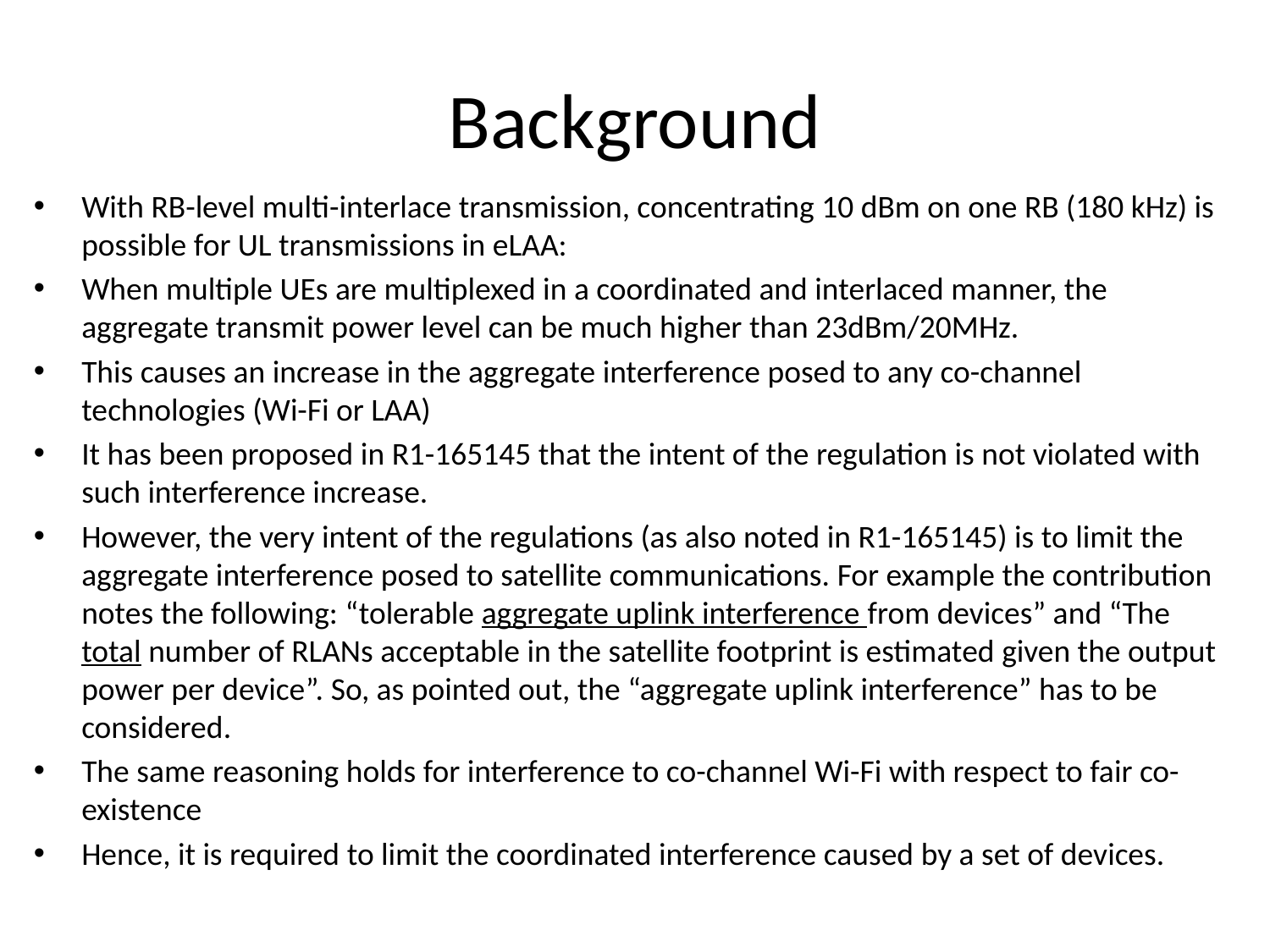

# Background
With RB-level multi-interlace transmission, concentrating 10 dBm on one RB (180 kHz) is possible for UL transmissions in eLAA:
When multiple UEs are multiplexed in a coordinated and interlaced manner, the aggregate transmit power level can be much higher than 23dBm/20MHz.
This causes an increase in the aggregate interference posed to any co-channel technologies (Wi-Fi or LAA)
It has been proposed in R1-165145 that the intent of the regulation is not violated with such interference increase.
However, the very intent of the regulations (as also noted in R1-165145) is to limit the aggregate interference posed to satellite communications. For example the contribution notes the following: “tolerable aggregate uplink interference from devices” and “The total number of RLANs acceptable in the satellite footprint is estimated given the output power per device”. So, as pointed out, the “aggregate uplink interference” has to be considered.
The same reasoning holds for interference to co-channel Wi-Fi with respect to fair co-existence
Hence, it is required to limit the coordinated interference caused by a set of devices.